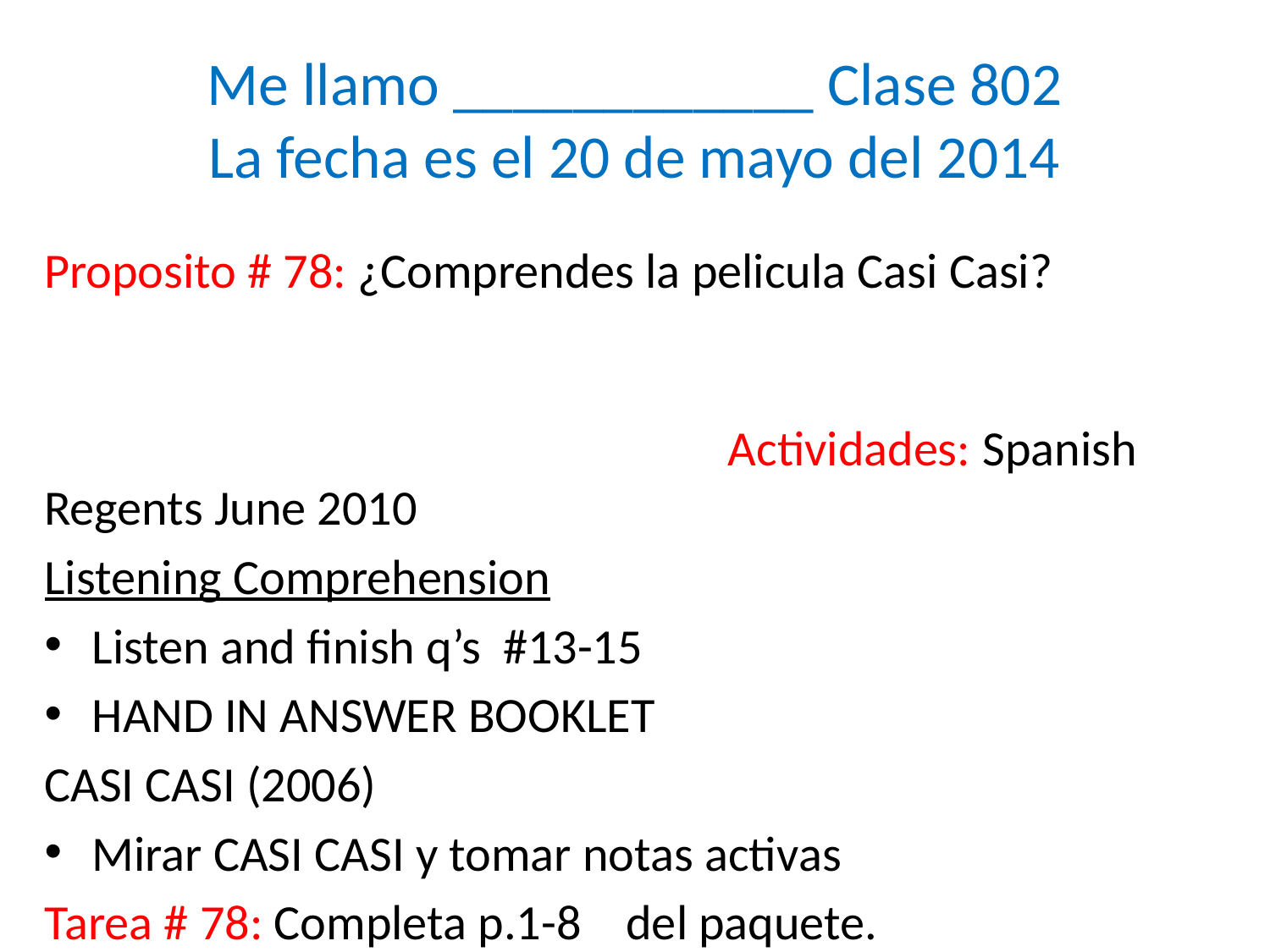

# Me llamo ____________ Clase 802 La fecha es el 20 de mayo del 2014
Proposito # 78: ¿Comprendes la pelicula Casi Casi?                                                                                                                                                                                                                                                                                                    Actividades: Spanish Regents June 2010
Listening Comprehension
Listen and finish q’s  #13-15
HAND IN ANSWER BOOKLET
CASI CASI (2006)
Mirar CASI CASI y tomar notas activas
Tarea # 78: Completa p.1-8    del paquete.